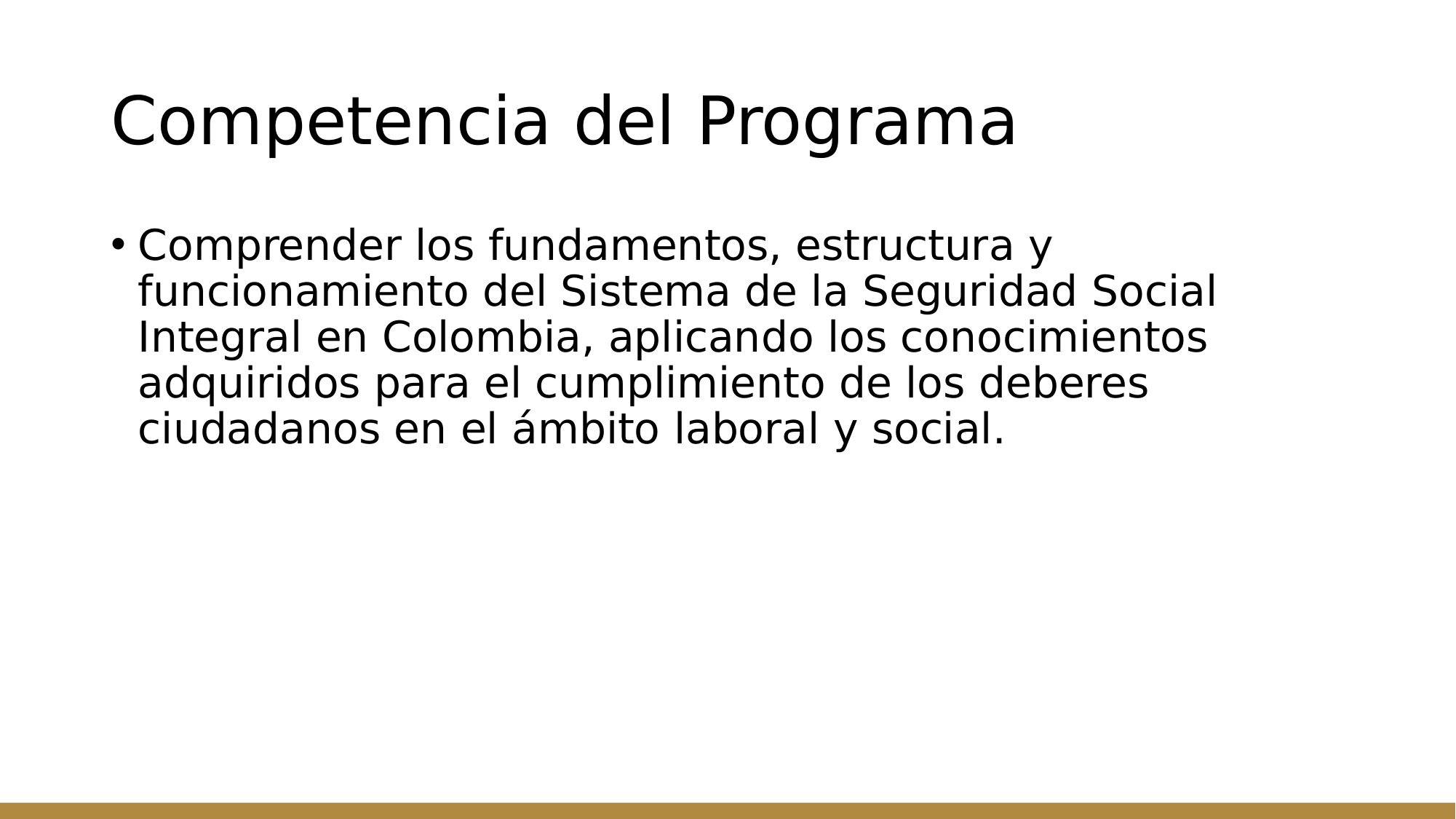

# Competencia del Programa
Comprender los fundamentos, estructura y funcionamiento del Sistema de la Seguridad Social Integral en Colombia, aplicando los conocimientos adquiridos para el cumplimiento de los deberes ciudadanos en el ámbito laboral y social.